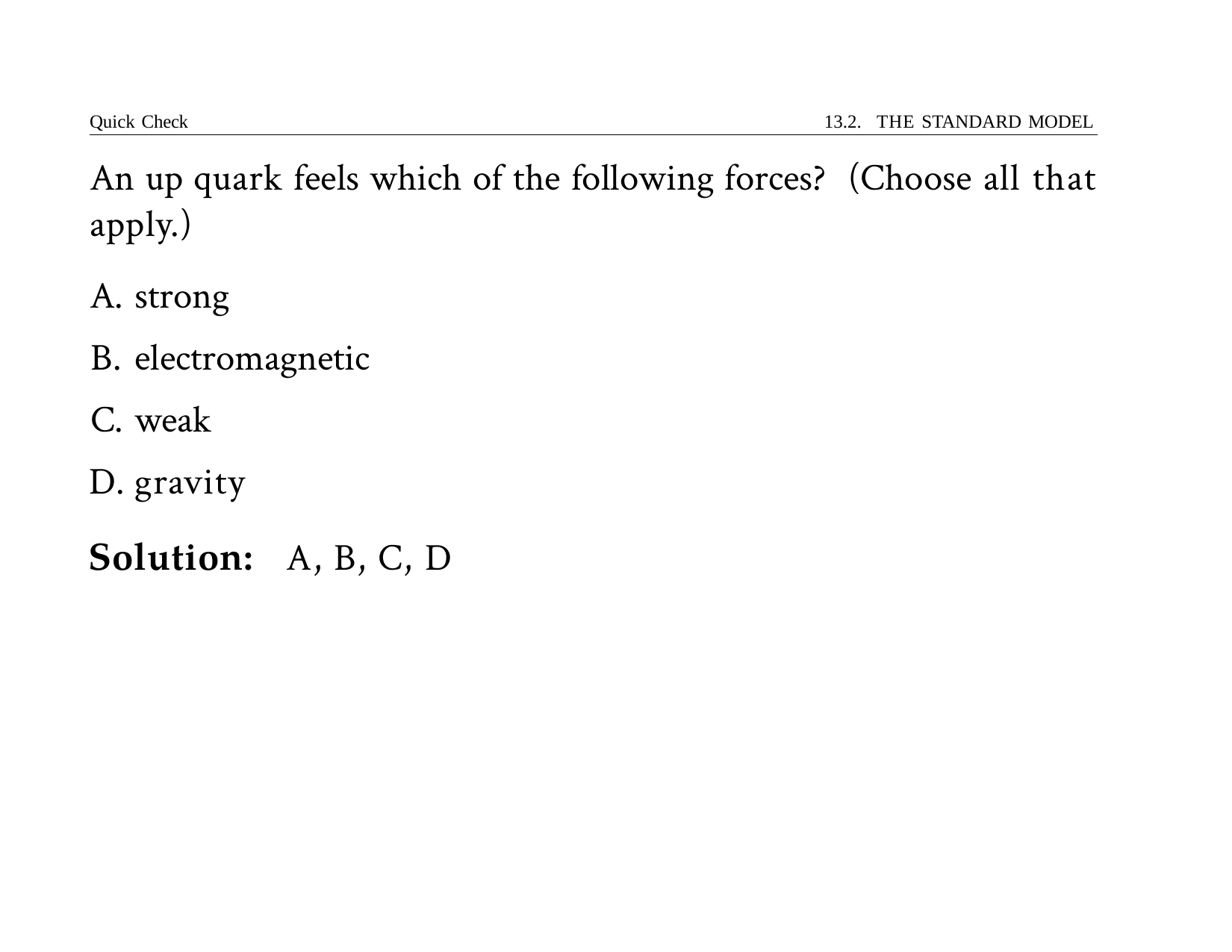

Quick Check	13.2.  THE STANDARD MODEL

# An up quark feels which of the following forces?	(Choose all that apply.)
strong
electromagnetic
weak
gravity
Solution:	A, B, C, D